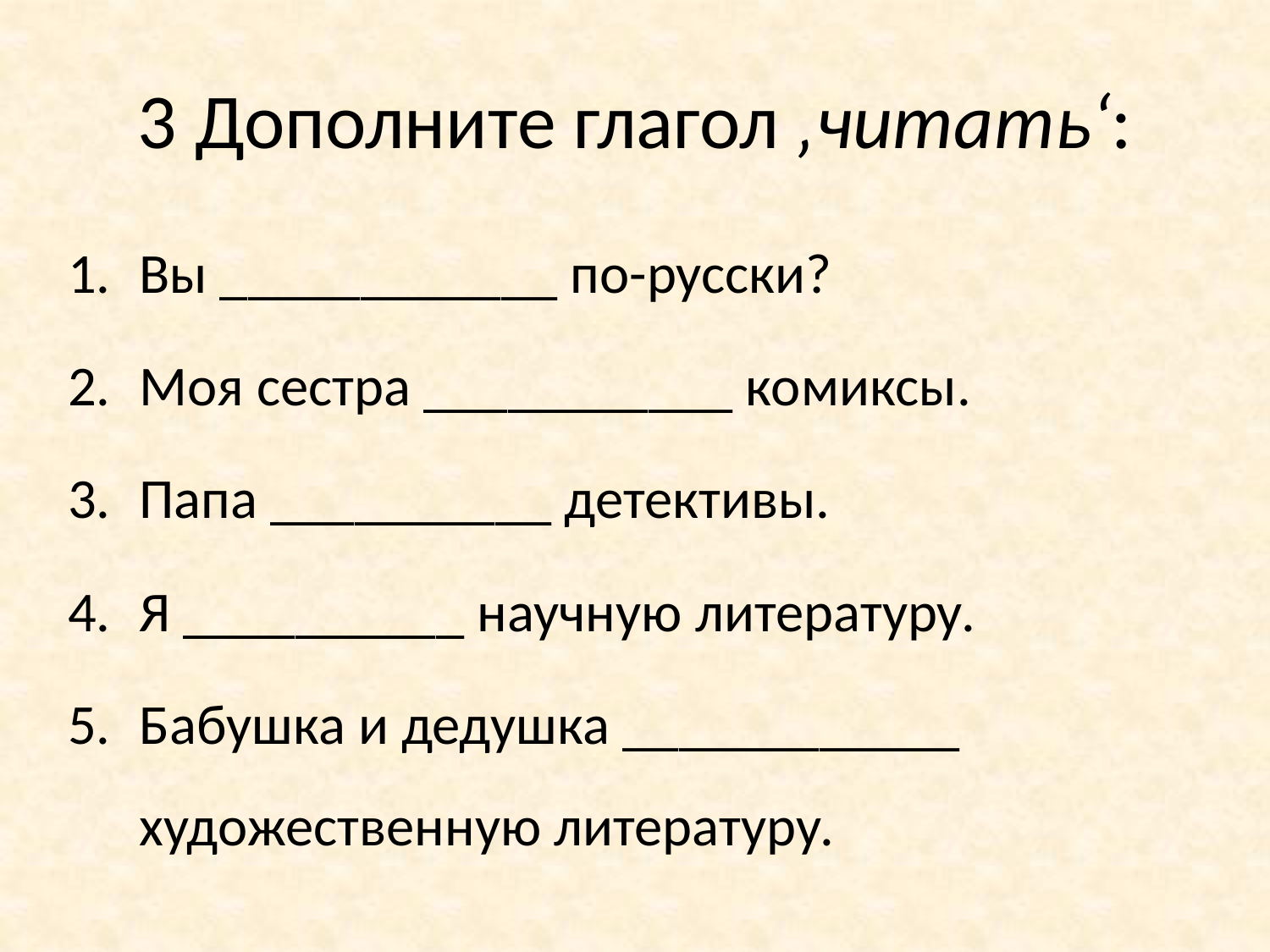

# 3 Дополните глагол ‚читать‘:
Вы ____________ по-русски?
Моя сестра ___________ комиксы.
Папа __________ детективы.
Я __________ научную литературу.
Бабушка и дедушка ____________ художественную литературу.